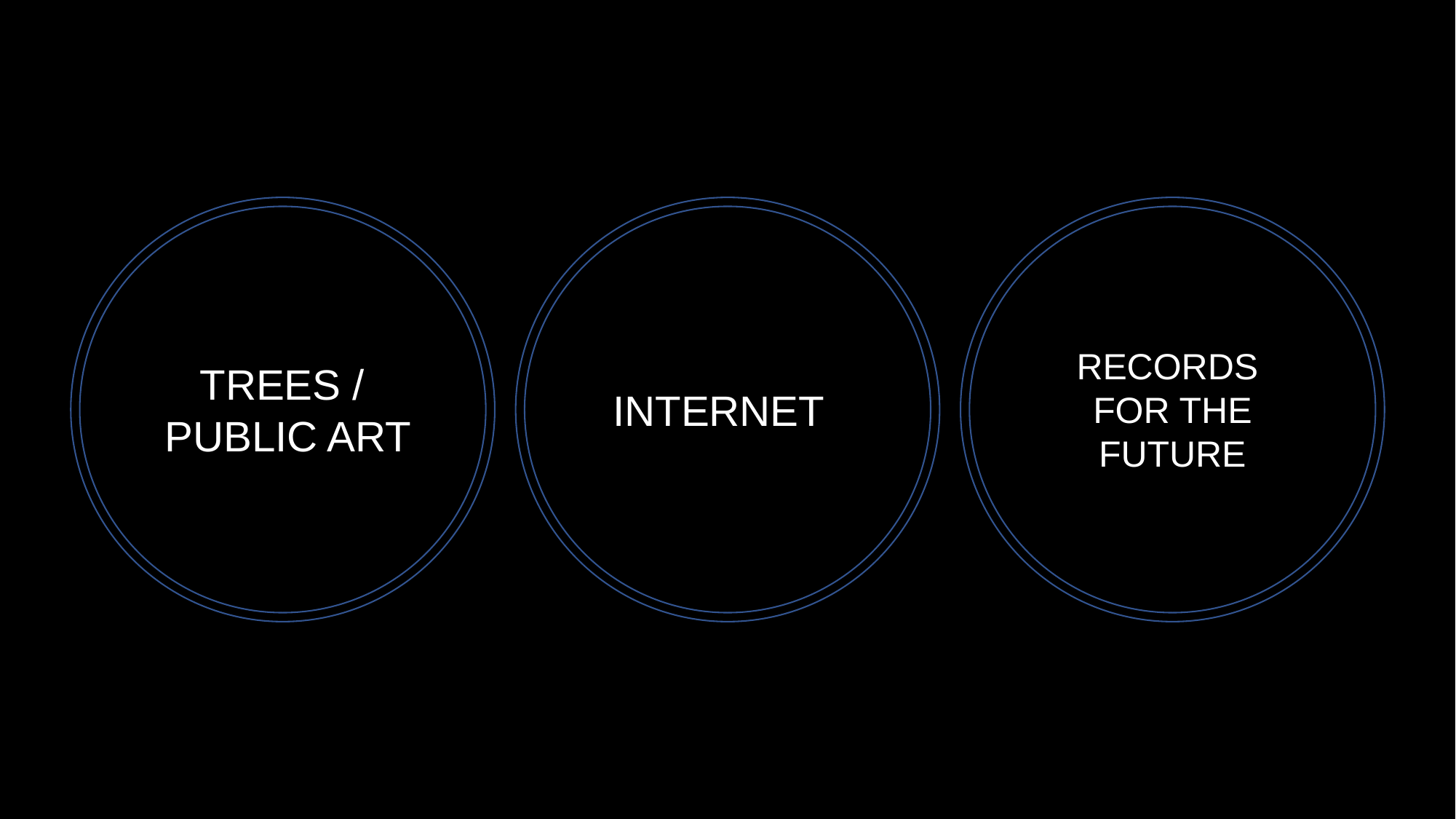

RECORDS
FOR THE
FUTURE
TREES /
PUBLIC ART
INTERNET